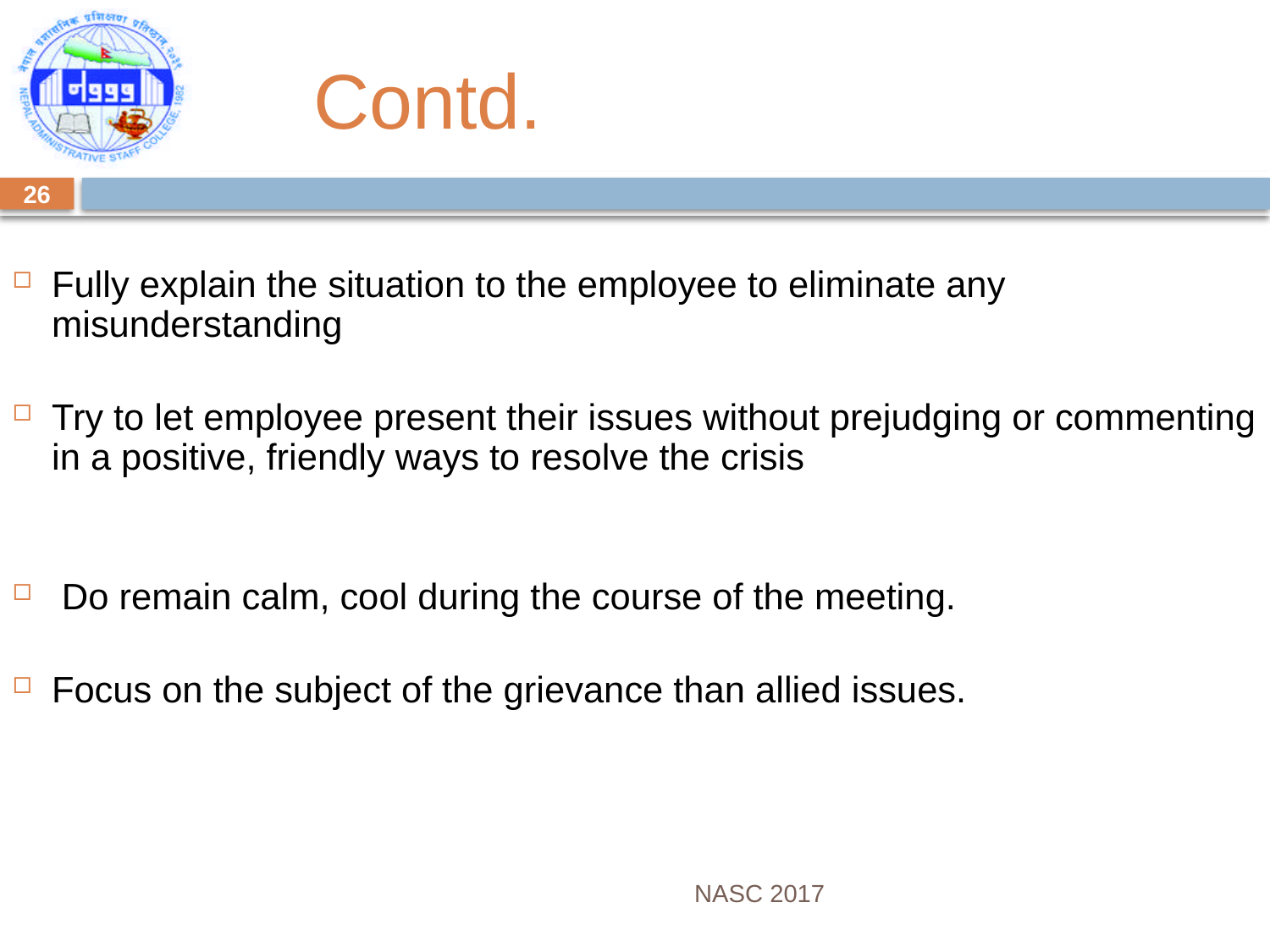

# Contd.
26

Fully explain the situation to the employee to eliminate any misunderstanding

Try to let employee present their issues without prejudging or commenting in a positive, friendly ways to resolve the crisis

 Do remain calm, cool during the course of the meeting.

Focus on the subject of the grievance than allied issues.

NASC 2017